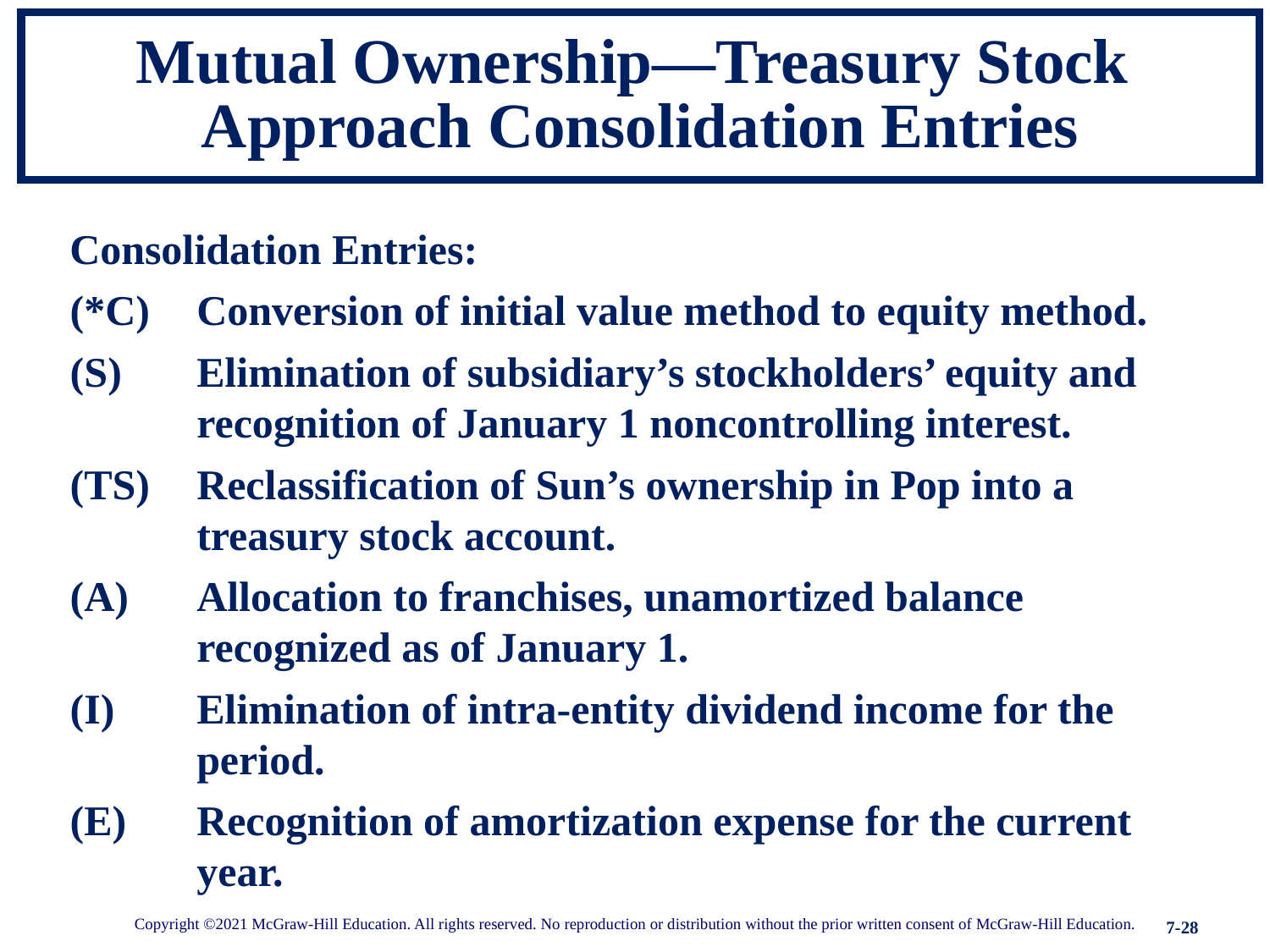

# Mutual Ownership—Treasury Stock Approach Consolidation Entries
Consolidation Entries:
(*C)	Conversion of initial value method to equity method.
(S)	Elimination of subsidiary’s stockholders’ equity and recognition of January 1 noncontrolling interest.
(TS)	Reclassification of Sun’s ownership in Pop into a treasury stock account.
(A)	Allocation to franchises, unamortized balance recognized as of January 1.
(I)	Elimination of intra-entity dividend income for the period.
(E)	Recognition of amortization expense for the current year.
Copyright ©2021 McGraw-Hill Education. All rights reserved. No reproduction or distribution without the prior written consent of McGraw-Hill Education.
7-28